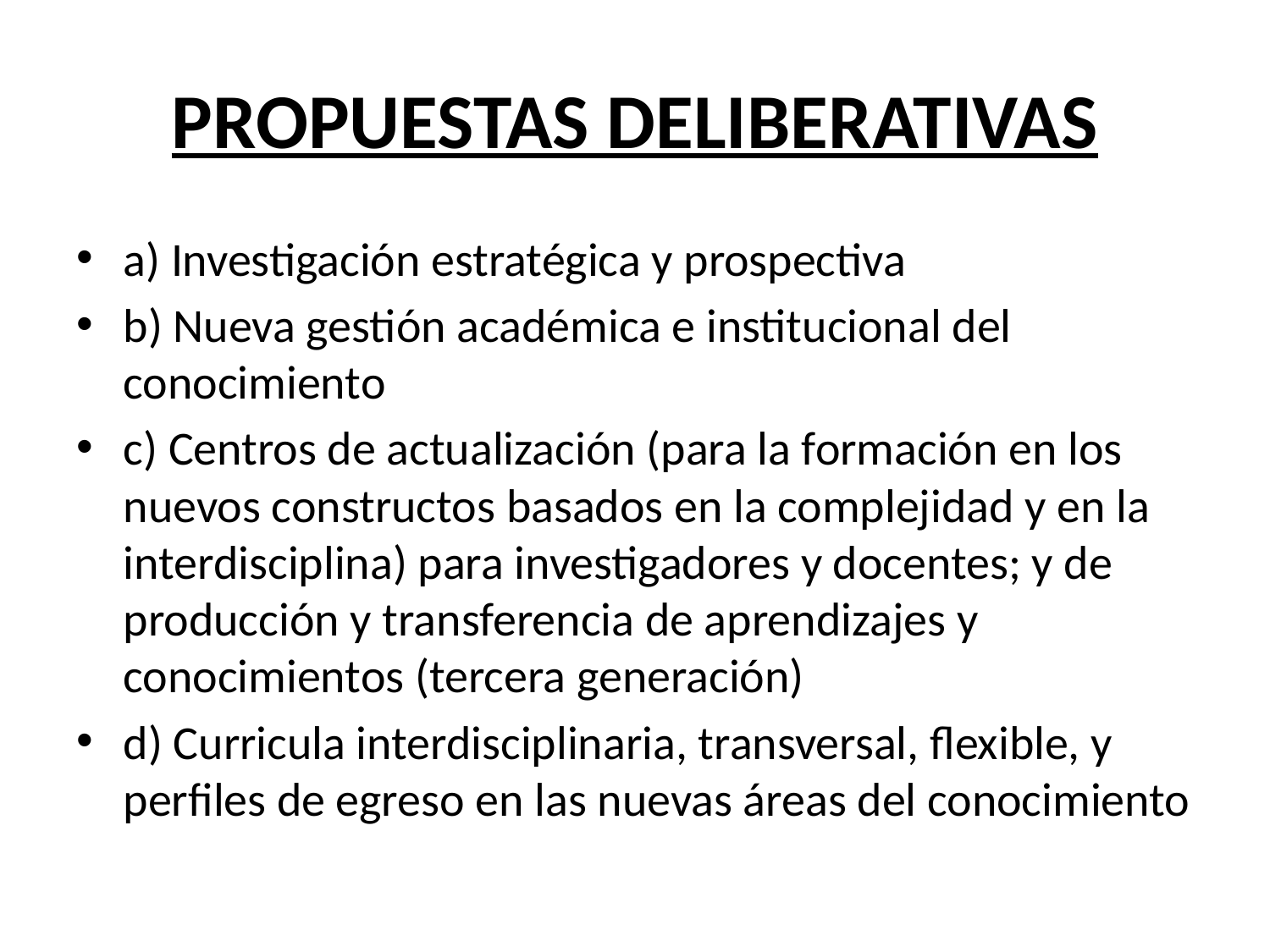

# PROPUESTAS DELIBERATIVAS
a) Investigación estratégica y prospectiva
b) Nueva gestión académica e institucional del conocimiento
c) Centros de actualización (para la formación en los nuevos constructos basados en la complejidad y en la  interdisciplina) para investigadores y docentes; y de producción y transferencia de aprendizajes y conocimientos (tercera generación)
d) Curricula interdisciplinaria, transversal, flexible, y perfiles de egreso en las nuevas áreas del conocimiento